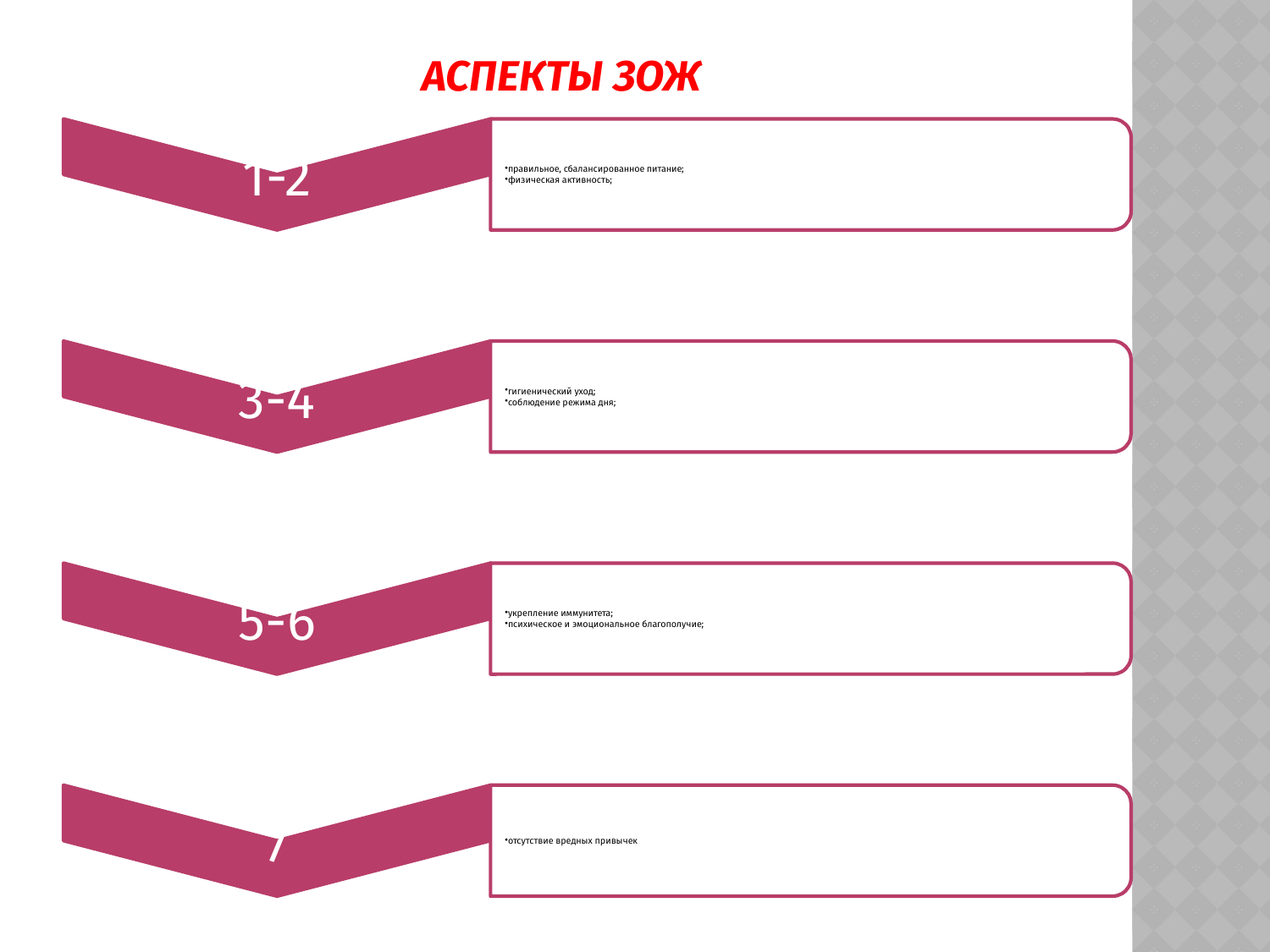

# Аспекты ЗОЖ
1-2
правильное, сбалансированное питание;
физическая активность;
3-4
гигиенический уход;
соблюдение режима дня;
5-6
укрепление иммунитета;
психическое и эмоциональное благополучие;
7
отсутствие вредных привычек